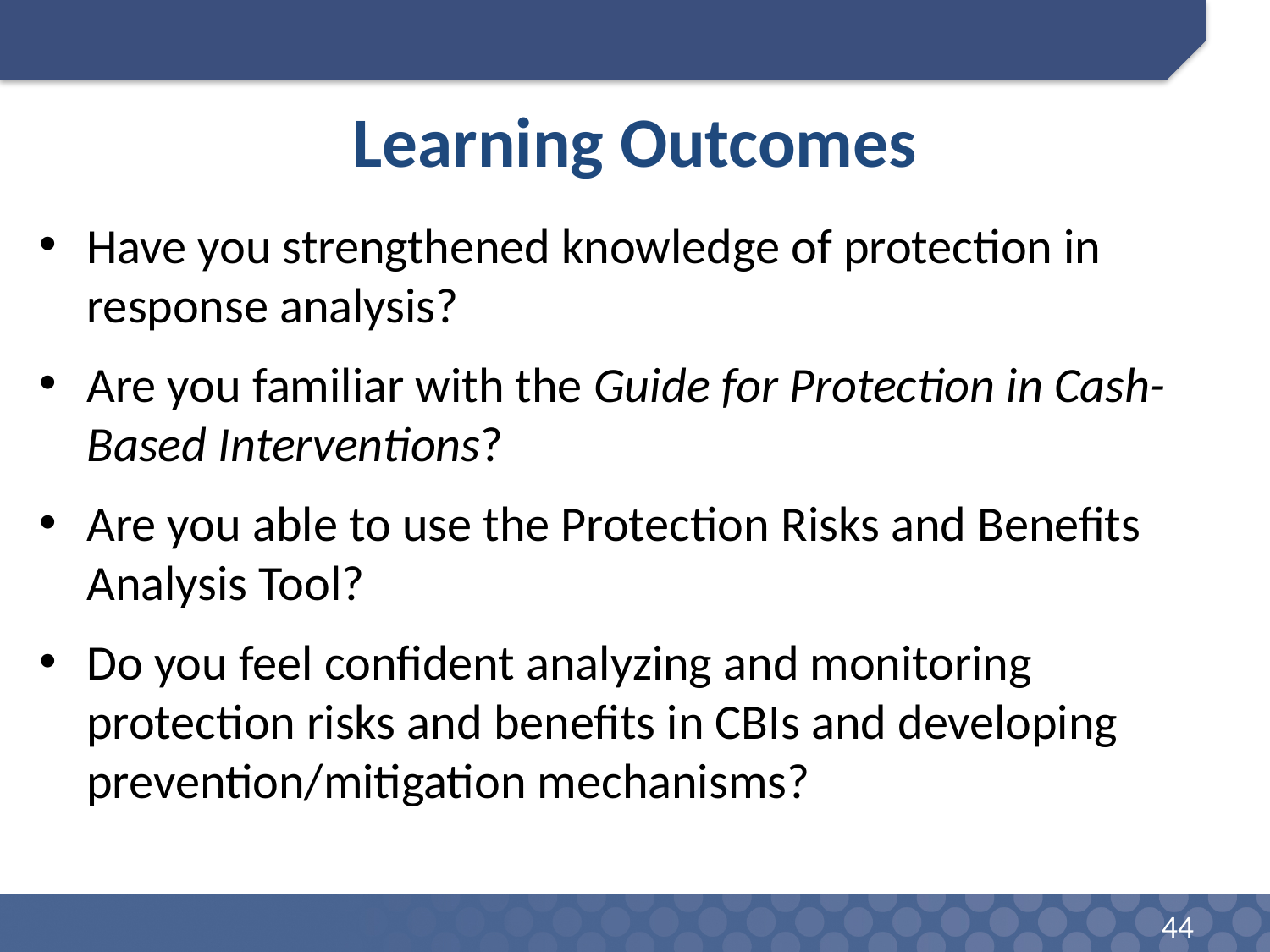

# Learning Outcomes
Have you strengthened knowledge of protection in response analysis?
Are you familiar with the Guide for Protection in Cash-Based Interventions?
Are you able to use the Protection Risks and Benefits Analysis Tool?
Do you feel confident analyzing and monitoring protection risks and benefits in CBIs and developing prevention/mitigation mechanisms?
44